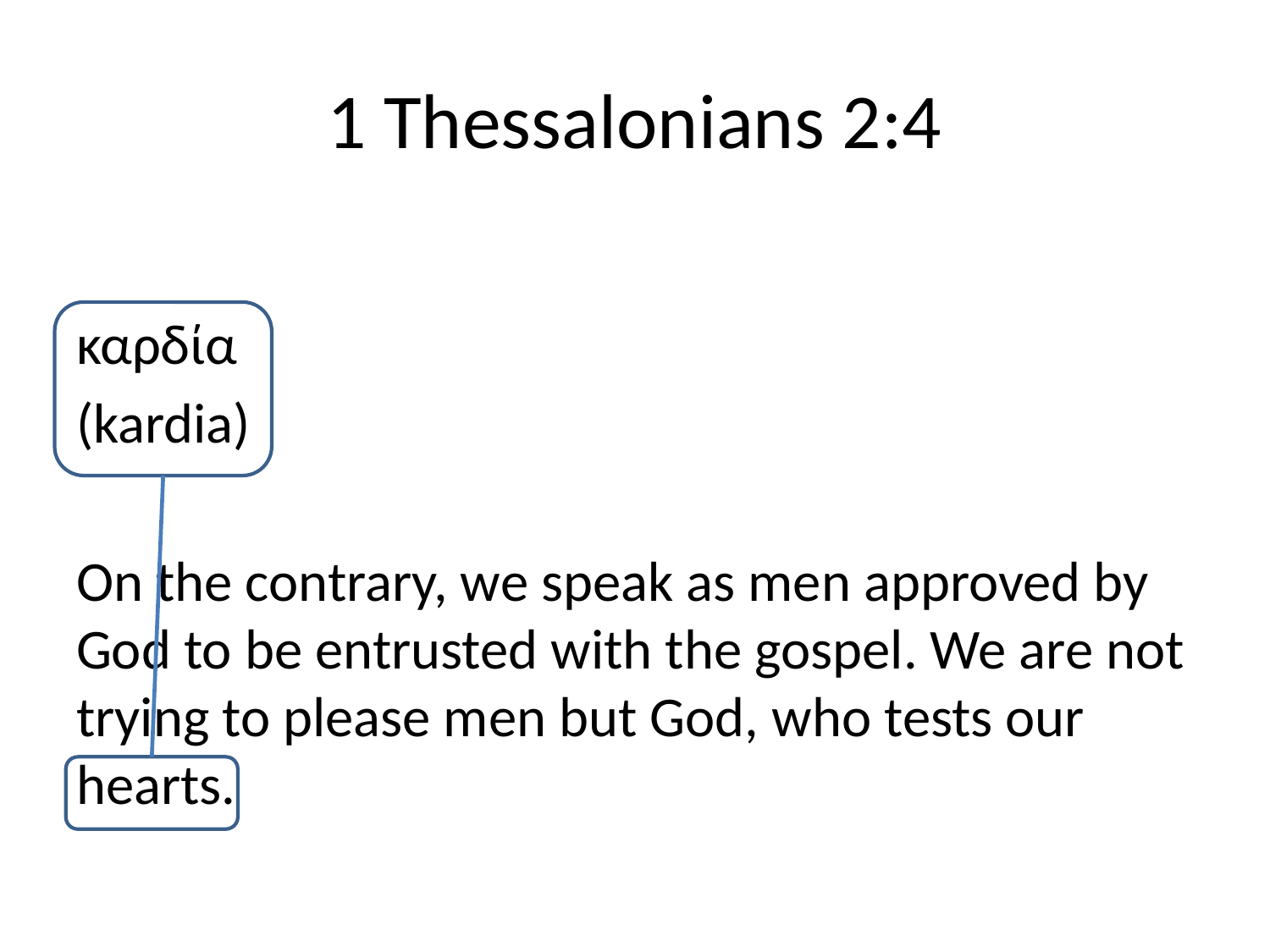

# 1 Thessalonians 2:4

καρδία
(kardia)

On the contrary, we speak as men approved by God to be entrusted with the gospel. We are not trying to please men but God, who tests our hearts.